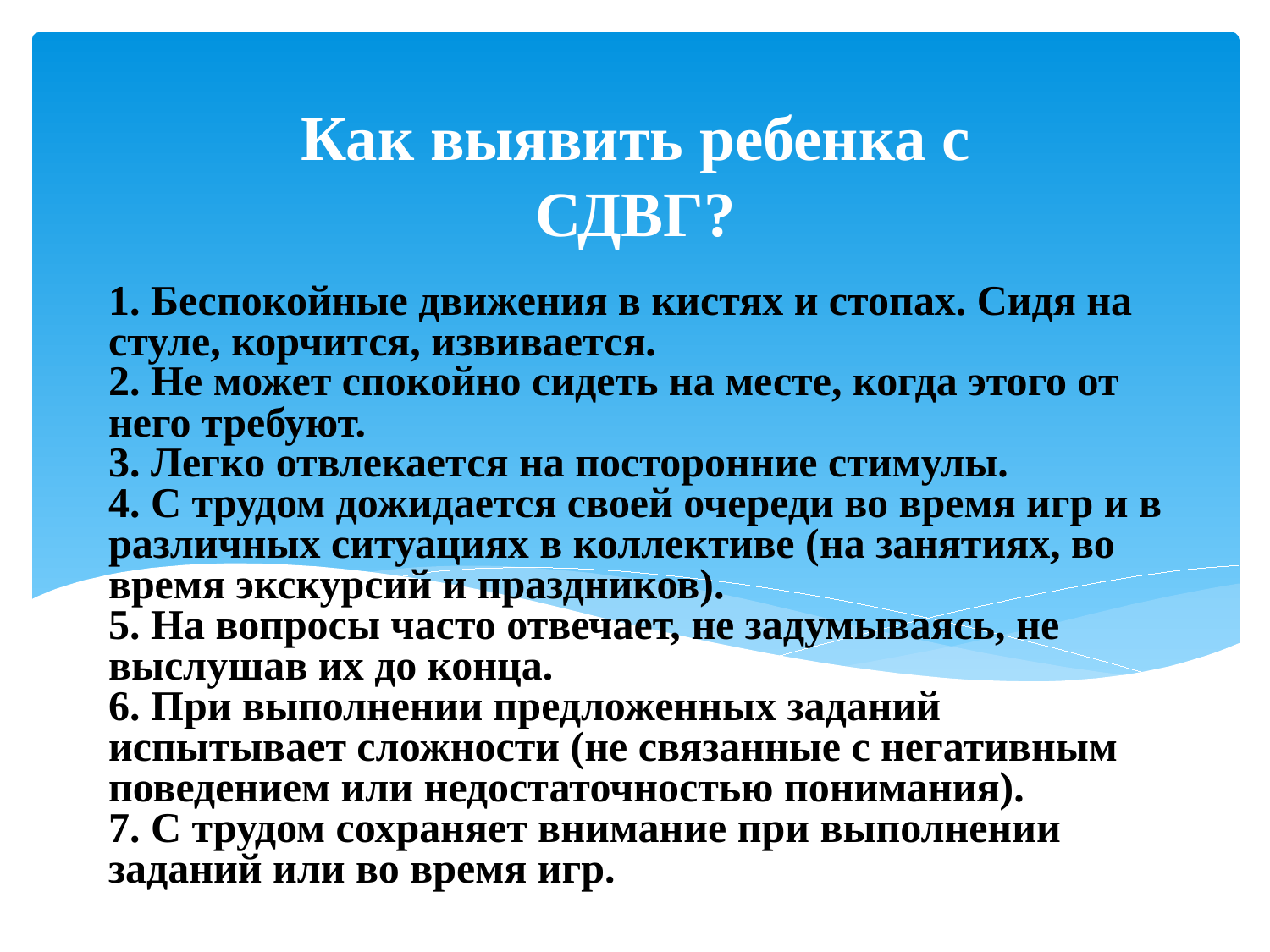

Как выявить ребенка с СДВГ?
# 1. Беспокойные движения в кистях и стопах. Сидя на стуле, корчится, извивается. 2. Не может спокойно сидеть на месте, когда этого от него требуют. 3. Легко отвлекается на посторонние стимулы. 4. С трудом дожидается своей очереди во время игр и в различных ситуациях в коллективе (на занятиях, во время экскурсий и праздников). 5. На вопросы часто отвечает, не задумываясь, не выслушав их до конца. 6. При выполнении предложенных заданий испытывает сложности (не связанные с негативным поведением или недостаточностью понимания). 7. С трудом сохраняет внимание при выполнении заданий или во время игр.